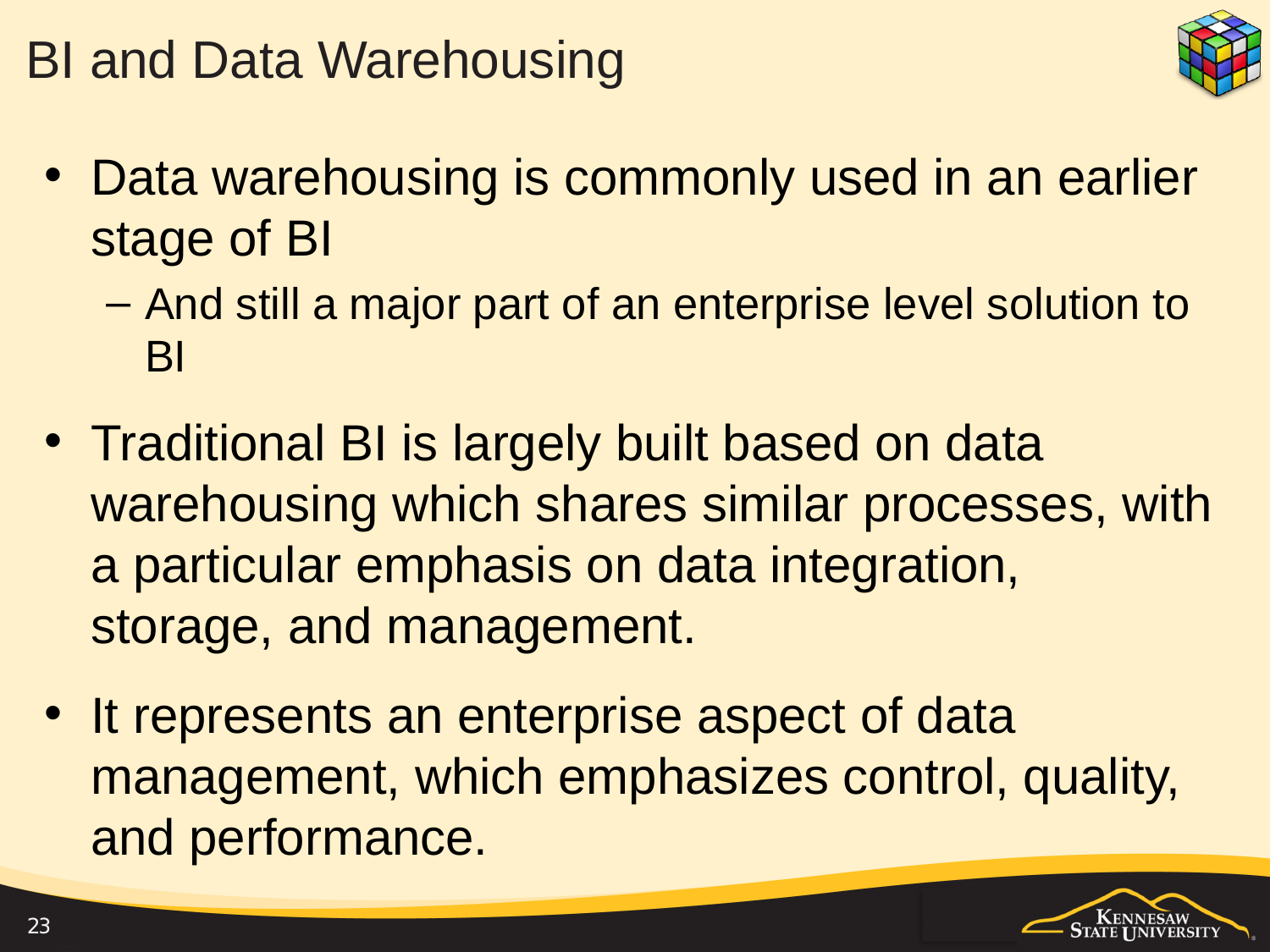

# BI and Data Warehousing
Data warehousing is commonly used in an earlier stage of BI
And still a major part of an enterprise level solution to BI
Traditional BI is largely built based on data warehousing which shares similar processes, with a particular emphasis on data integration, storage, and management.
It represents an enterprise aspect of data management, which emphasizes control, quality, and performance.
23